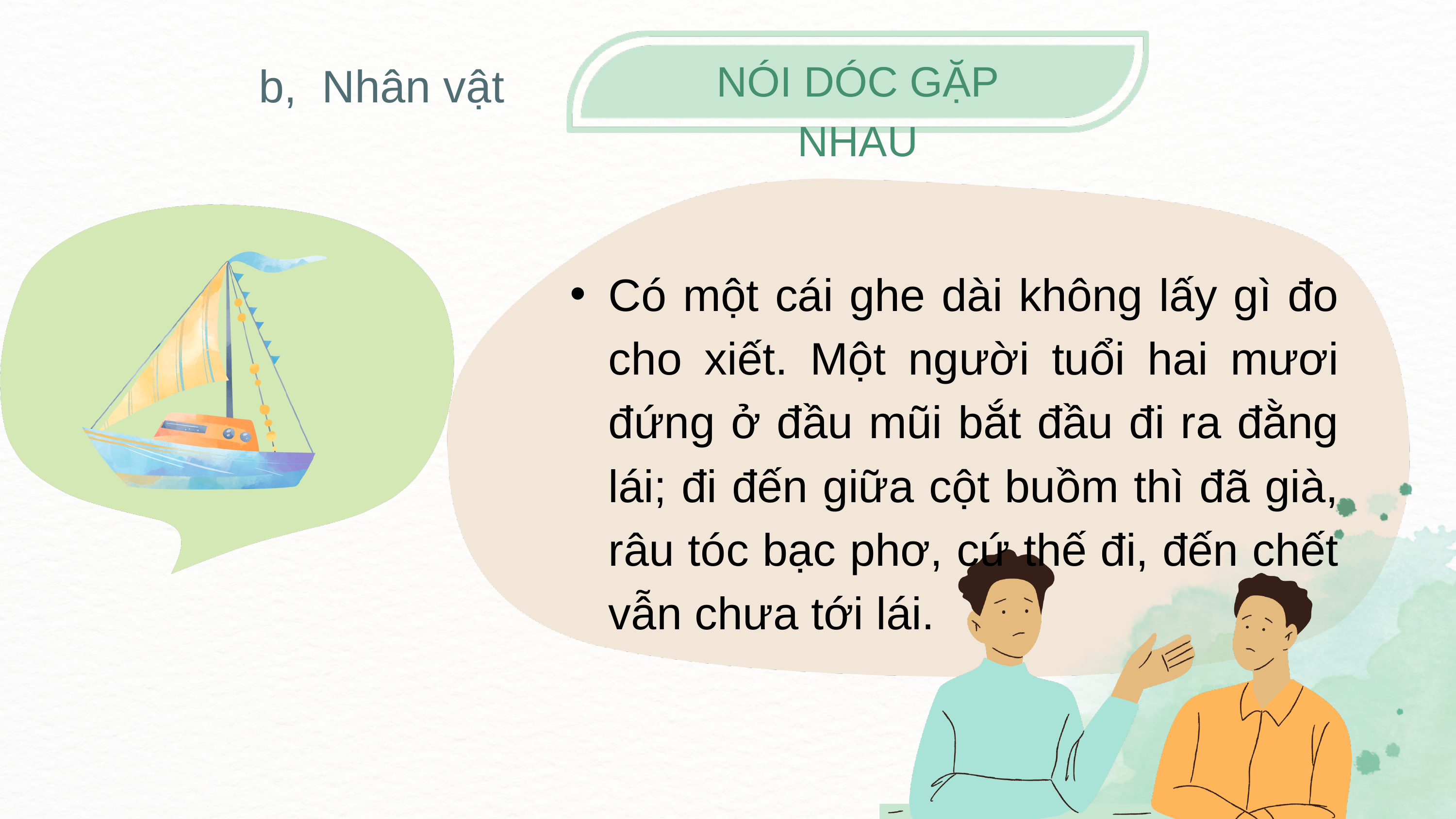

NÓI DÓC GẶP NHAU
b,  Nhân vật

Có một cái ghe dài không lấy gì đo cho xiết. Một người tuổi hai mươi đứng ở đầu mũi bắt đầu đi ra đằng lái; đi đến giữa cột buồm thì đã già, râu tóc bạc phơ, cứ thế đi, đến chết vẫn chưa tới lái.